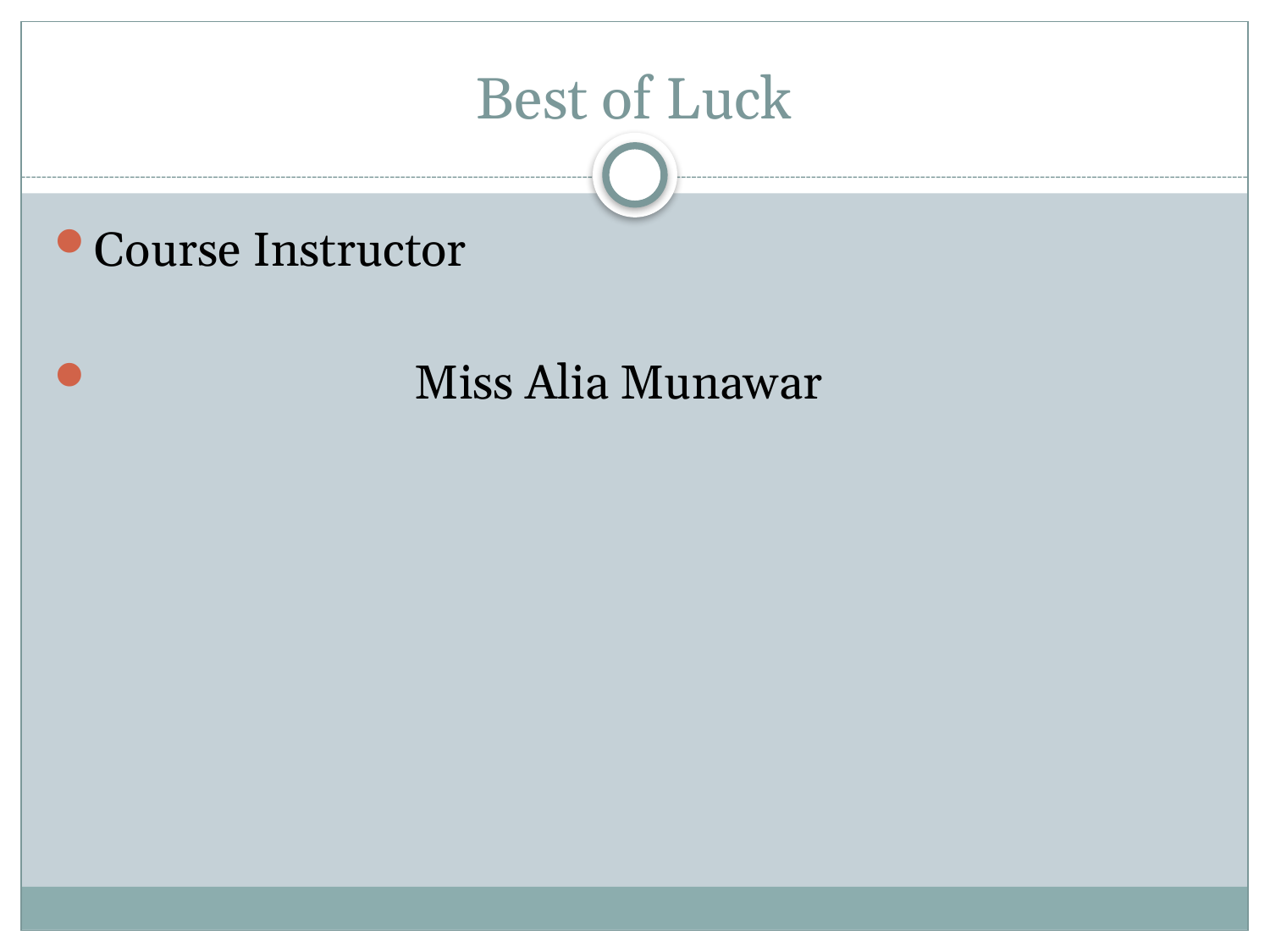

# Best of Luck
Course Instructor

                            Miss Alia Munawar